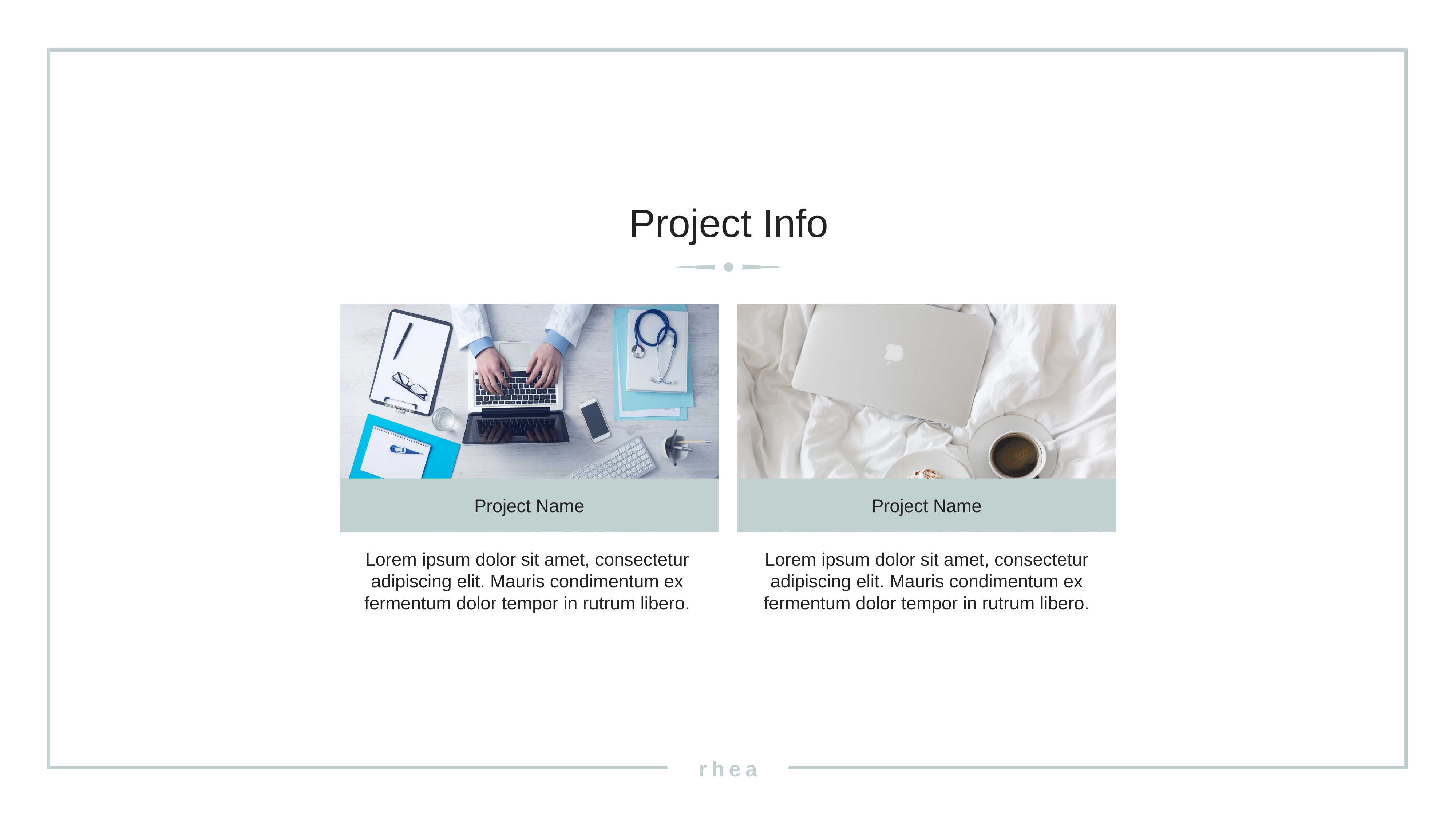

Project Info

Project Name
Project Name
Lorem ipsum dolor sit amet, consectetur adipiscing elit. Mauris condimentum ex fermentum dolor tempor in rutrum libero.
Lorem ipsum dolor sit amet, consectetur adipiscing elit. Mauris condimentum ex fermentum dolor tempor in rutrum libero.